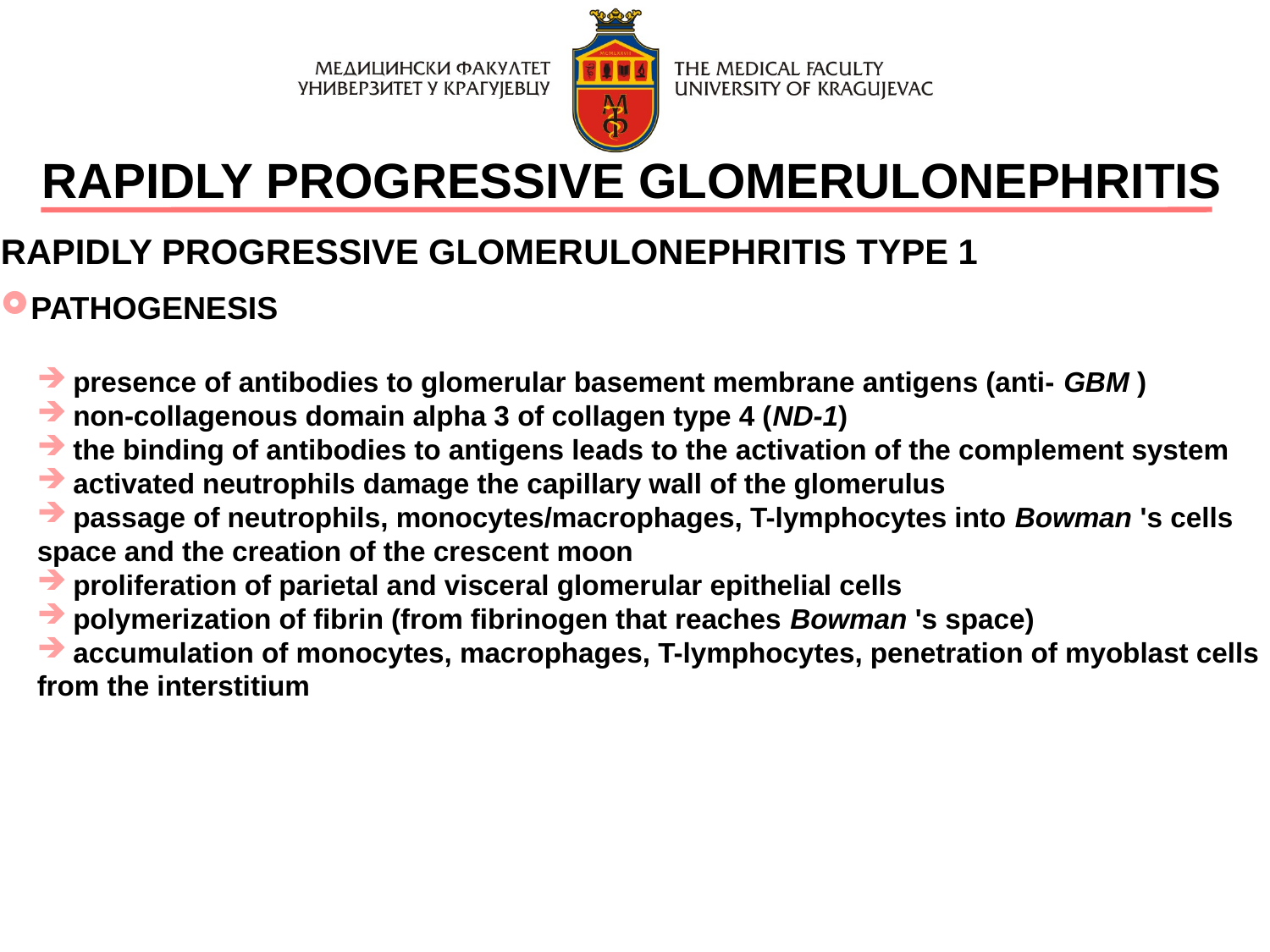

RAPIDLY PROGRESSIVE GLOMERULONEPHRITIS

RAPIDLY PROGRESSIVE GLOMERULONEPHRITIS TYPE 1

PATHOGENESIS

 presence of antibodies to glomerular basement membrane antigens (anti- GBM )
 non-collagenous domain alpha 3 of collagen type 4 (ND-1)
 the binding of antibodies to antigens leads to the activation of the complement system
 activated neutrophils damage the capillary wall of the glomerulus
 passage of neutrophils, monocytes/macrophages, T-lymphocytes into Bowman 's cells
space and the creation of the crescent moon
 proliferation of parietal and visceral glomerular epithelial cells
 polymerization of fibrin (from fibrinogen that reaches Bowman 's space)
 accumulation of monocytes, macrophages, T-lymphocytes, penetration of myoblast cells
from the interstitium